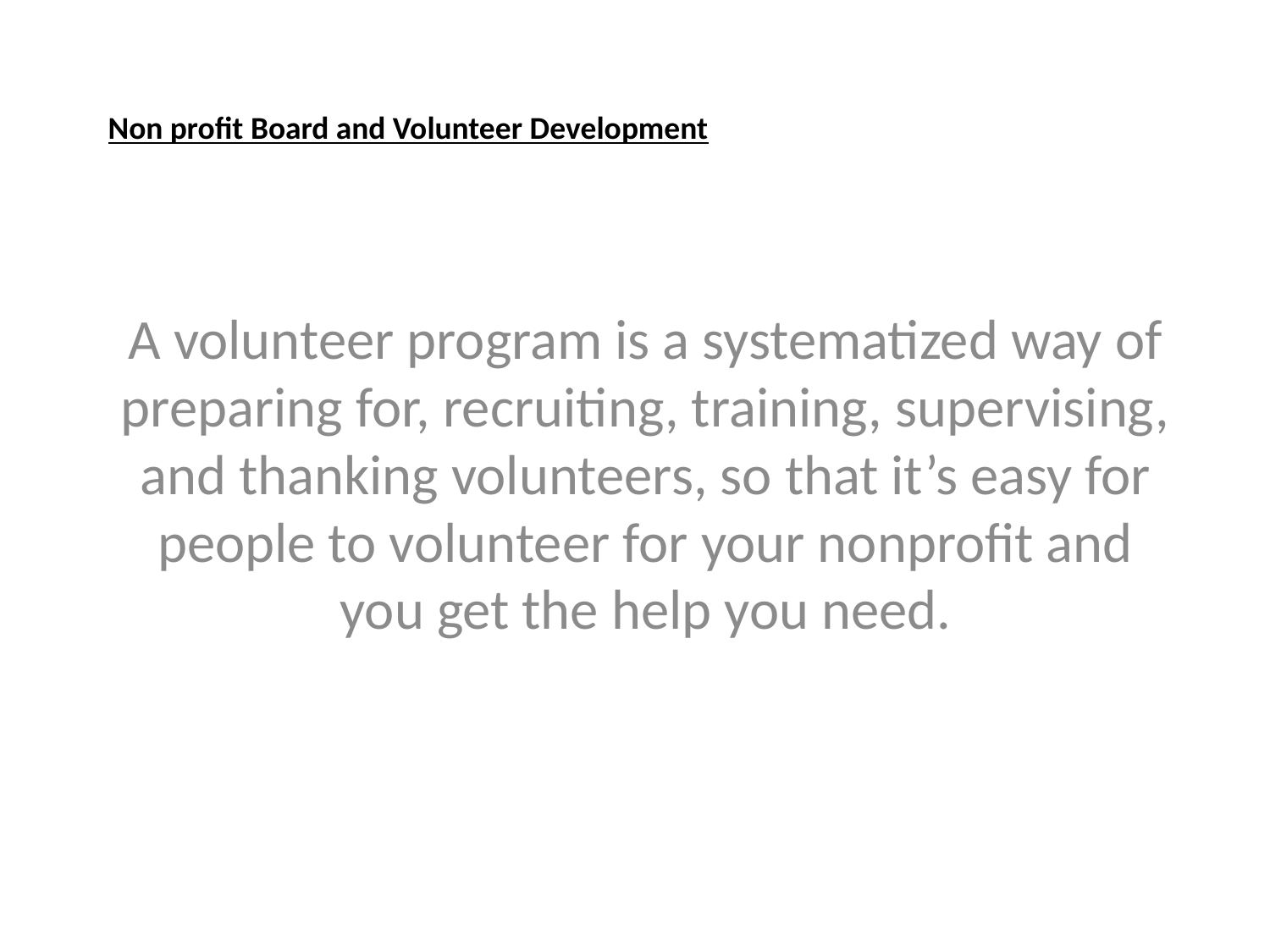

# Non profit Board and Volunteer Development
A volunteer program is a systematized way of preparing for, recruiting, training, supervising, and thanking volunteers, so that it’s easy for people to volunteer for your nonprofit and you get the help you need.